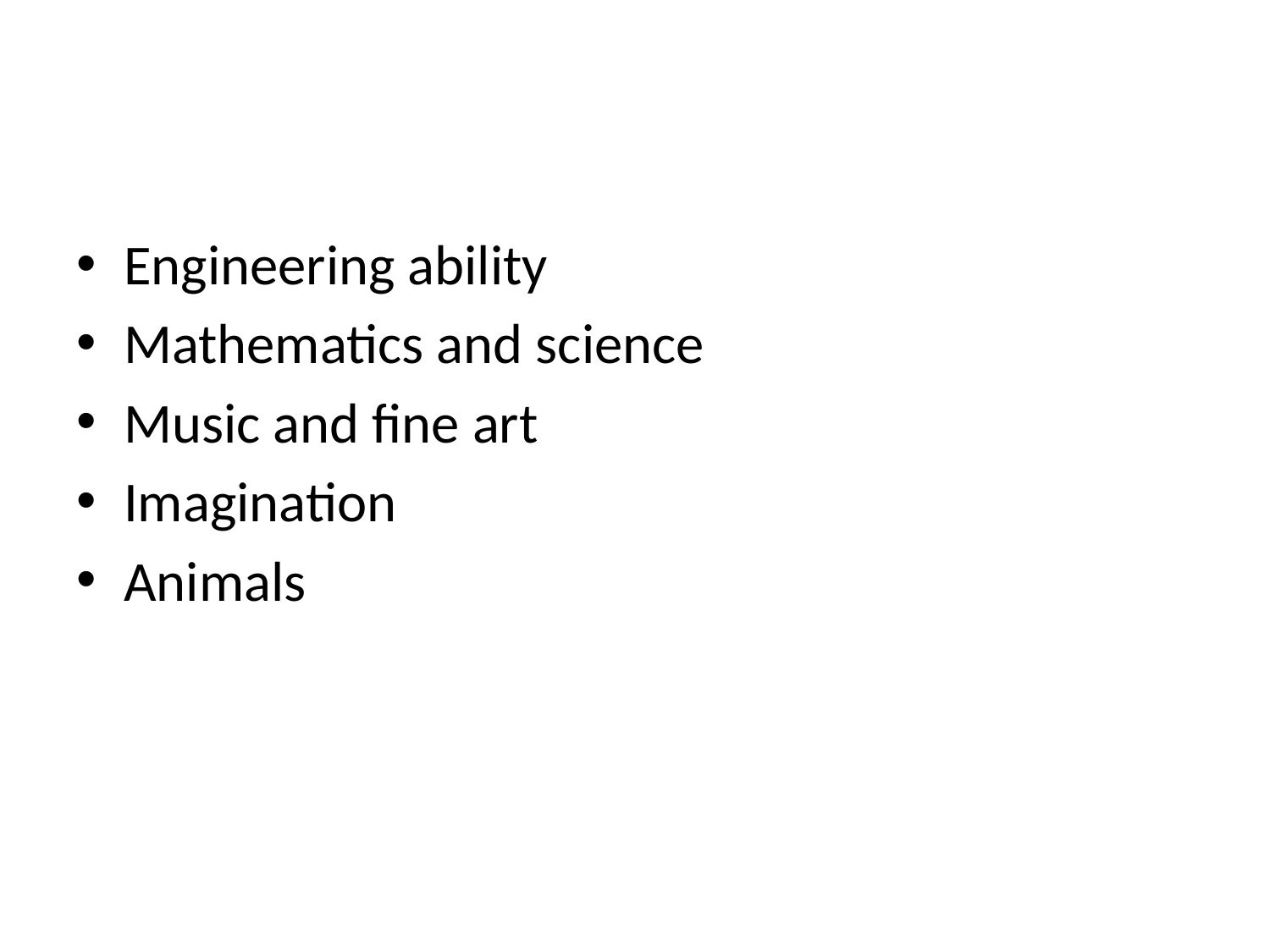

#
Engineering ability
Mathematics and science
Music and fine art
Imagination
Animals